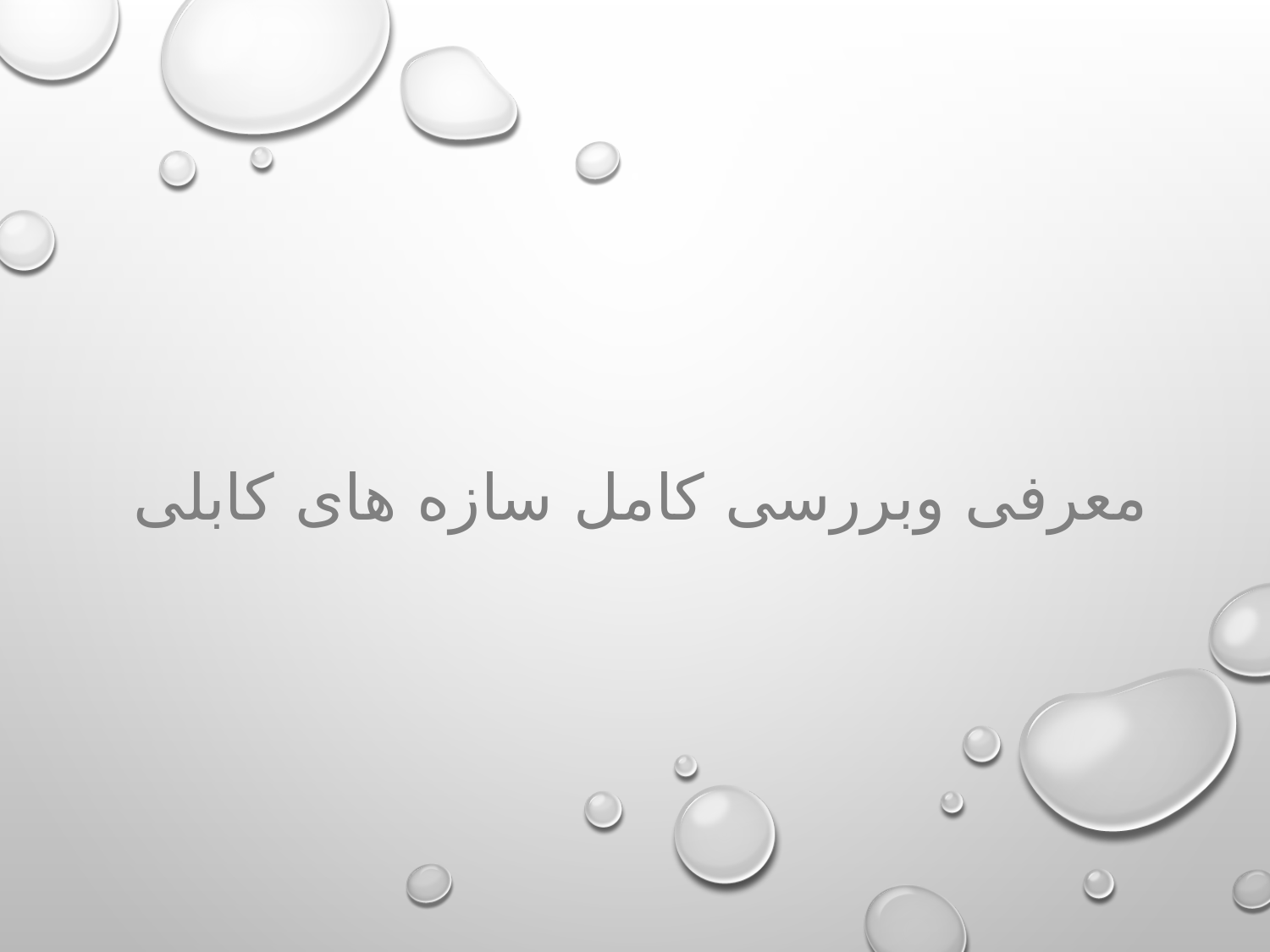

# معرفی وبررسی کامل سازه های کابلی